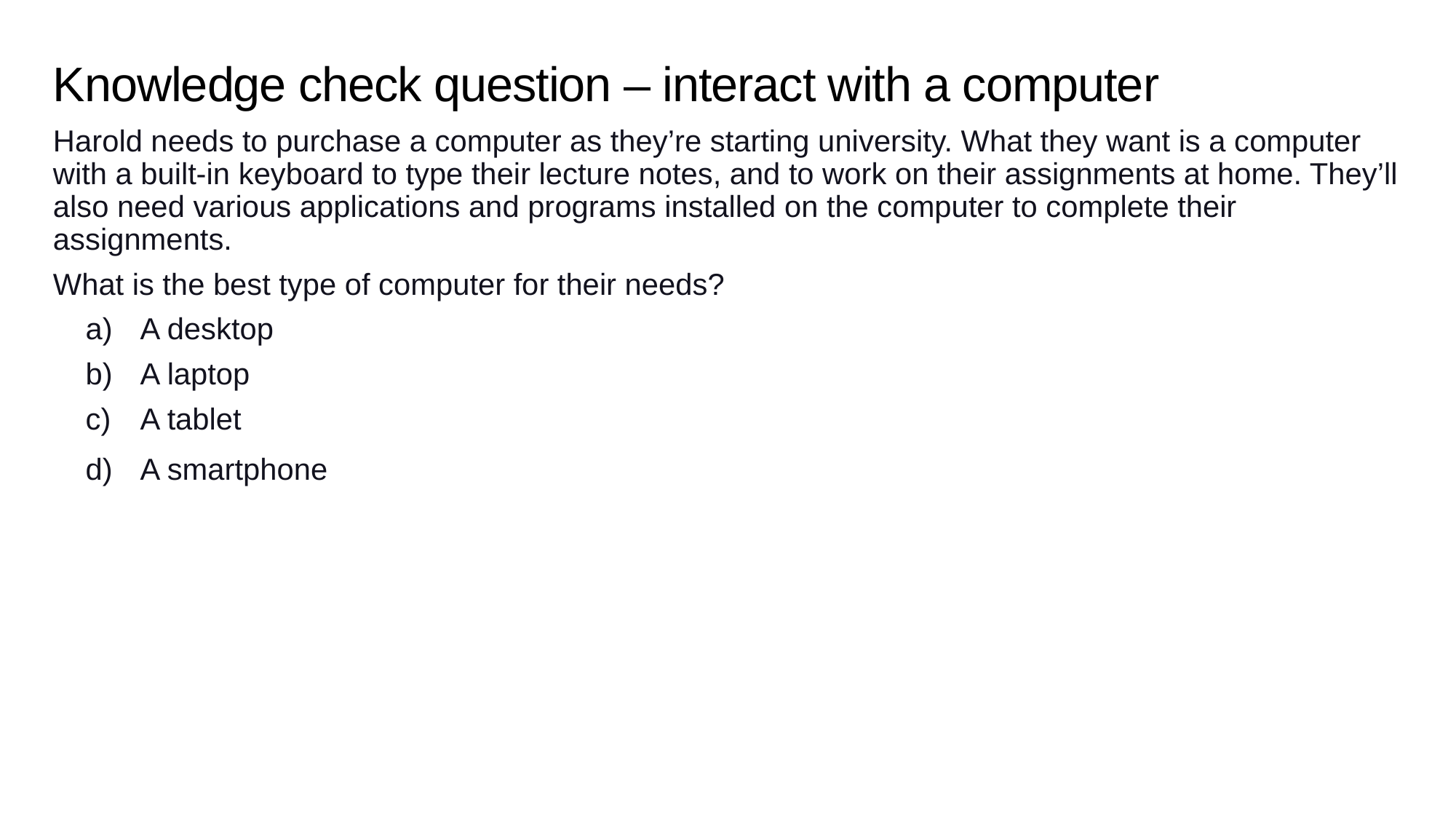

# Knowledge check question – interact with a computer
Harold needs to purchase a computer as they’re starting university. What they want is a computer with a built-in keyboard to type their lecture notes, and to work on their assignments at home. They’ll also need various applications and programs installed on the computer to complete their assignments.
What is the best type of computer for their needs?
A desktop
A laptop
A tablet
A smartphone